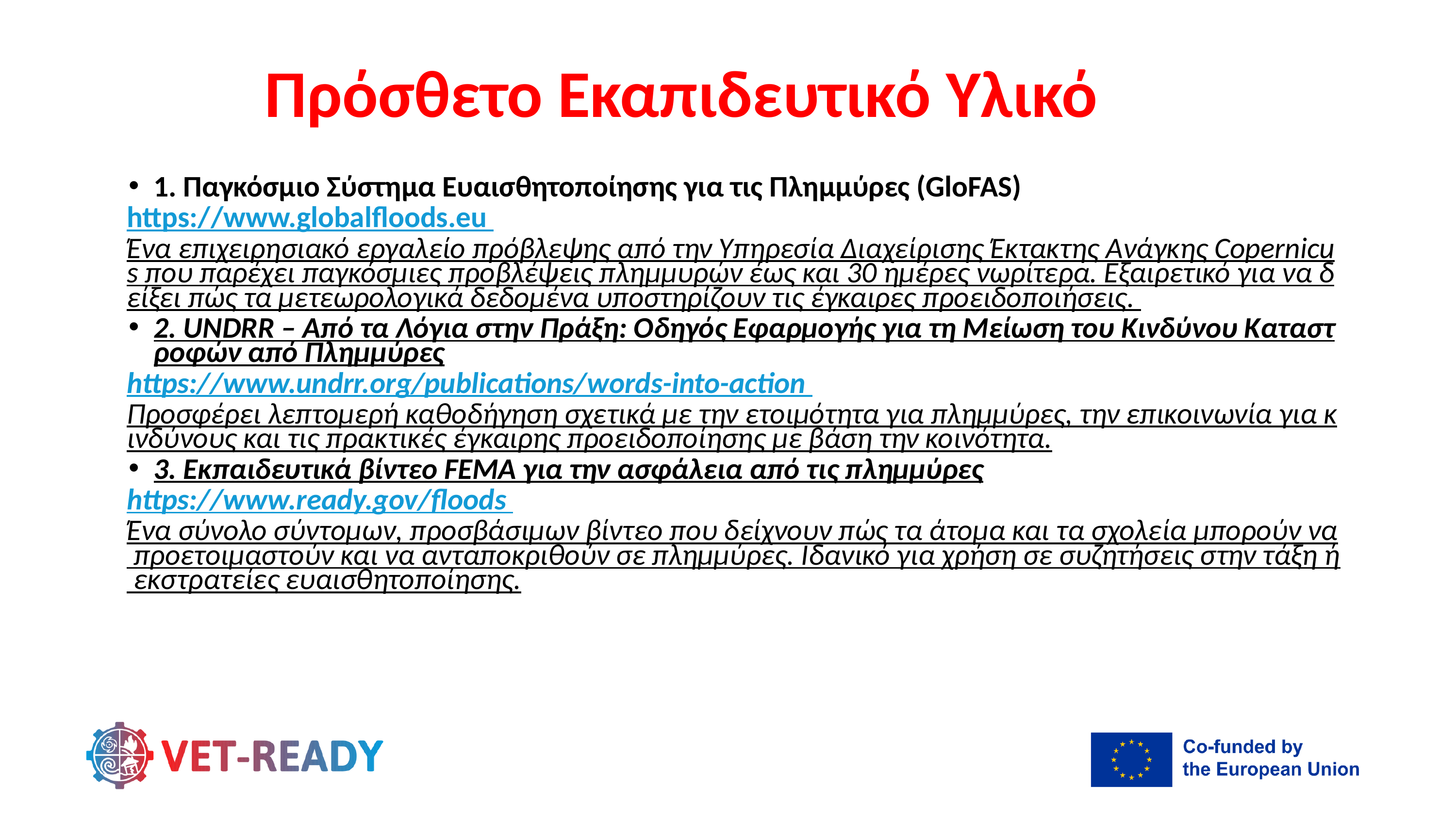

Πρόσθετο Εκαπιδευτικό Υλικό
1. Παγκόσμιο Σύστημα Ευαισθητοποίησης για τις Πλημμύρες (GloFAS)
https://www.globalfloods.eu
Ένα επιχειρησιακό εργαλείο πρόβλεψης από την Υπηρεσία Διαχείρισης Έκτακτης Ανάγκης Copernicus που παρέχει παγκόσμιες προβλέψεις πλημμυρών έως και 30 ημέρες νωρίτερα. Εξαιρετικό για να δείξει πώς τα μετεωρολογικά δεδομένα υποστηρίζουν τις έγκαιρες προειδοποιήσεις.
2. UNDRR – Από τα Λόγια στην Πράξη: Οδηγός Εφαρμογής για τη Μείωση του Κινδύνου Καταστροφών από Πλημμύρες
https://www.undrr.org/publications/words-into-action
Προσφέρει λεπτομερή καθοδήγηση σχετικά με την ετοιμότητα για πλημμύρες, την επικοινωνία για κινδύνους και τις πρακτικές έγκαιρης προειδοποίησης με βάση την κοινότητα.
3. Εκπαιδευτικά βίντεο FEMA για την ασφάλεια από τις πλημμύρες
https://www.ready.gov/floods
Ένα σύνολο σύντομων, προσβάσιμων βίντεο που δείχνουν πώς τα άτομα και τα σχολεία μπορούν να προετοιμαστούν και να ανταποκριθούν σε πλημμύρες. Ιδανικό για χρήση σε συζητήσεις στην τάξη ή εκστρατείες ευαισθητοποίησης.